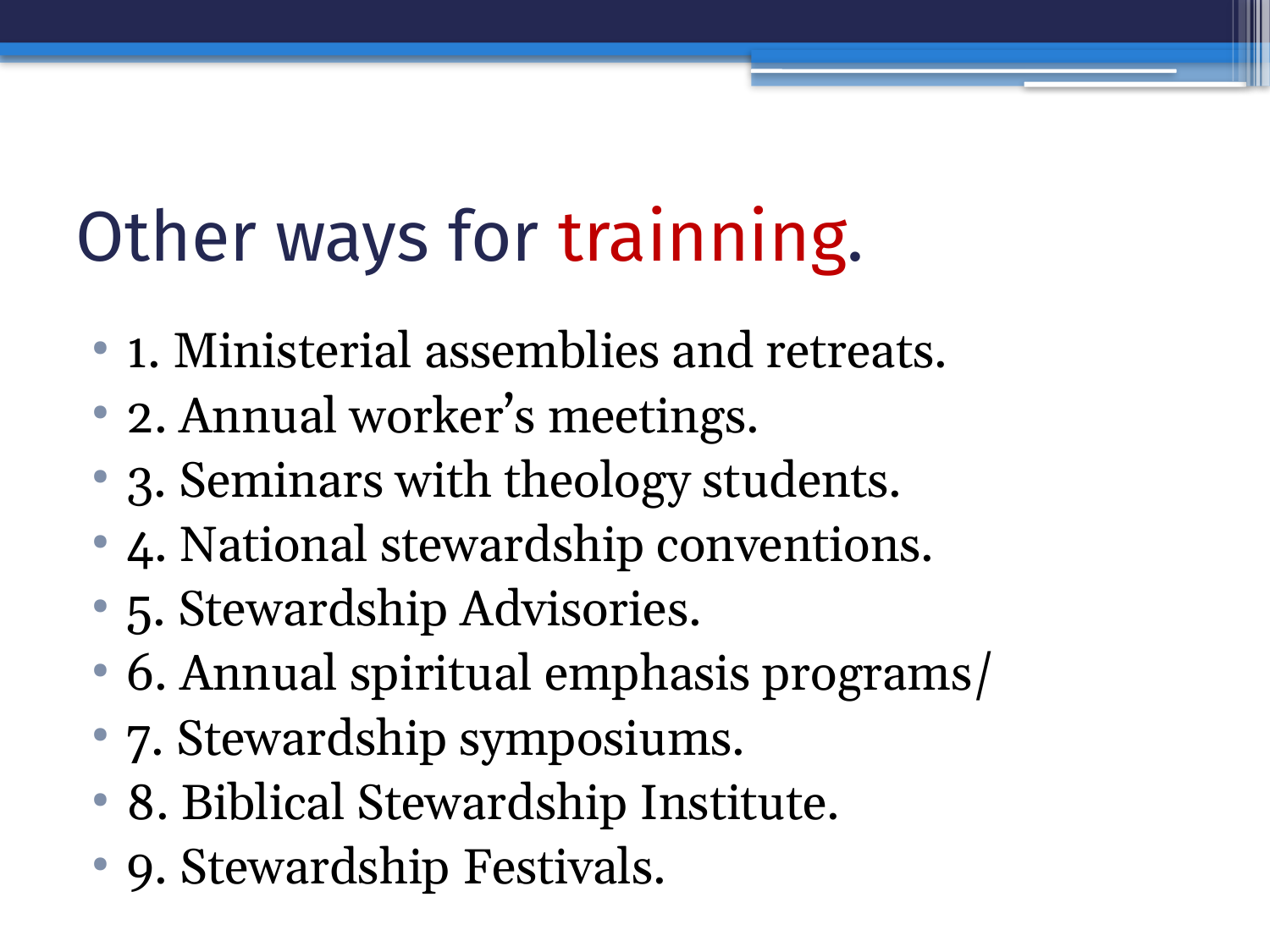

# Other ways for trainning.
1. Ministerial assemblies and retreats.
2. Annual worker’s meetings.
3. Seminars with theology students.
4. National stewardship conventions.
5. Stewardship Advisories.
6. Annual spiritual emphasis programs/
7. Stewardship symposiums.
8. Biblical Stewardship Institute.
9. Stewardship Festivals.